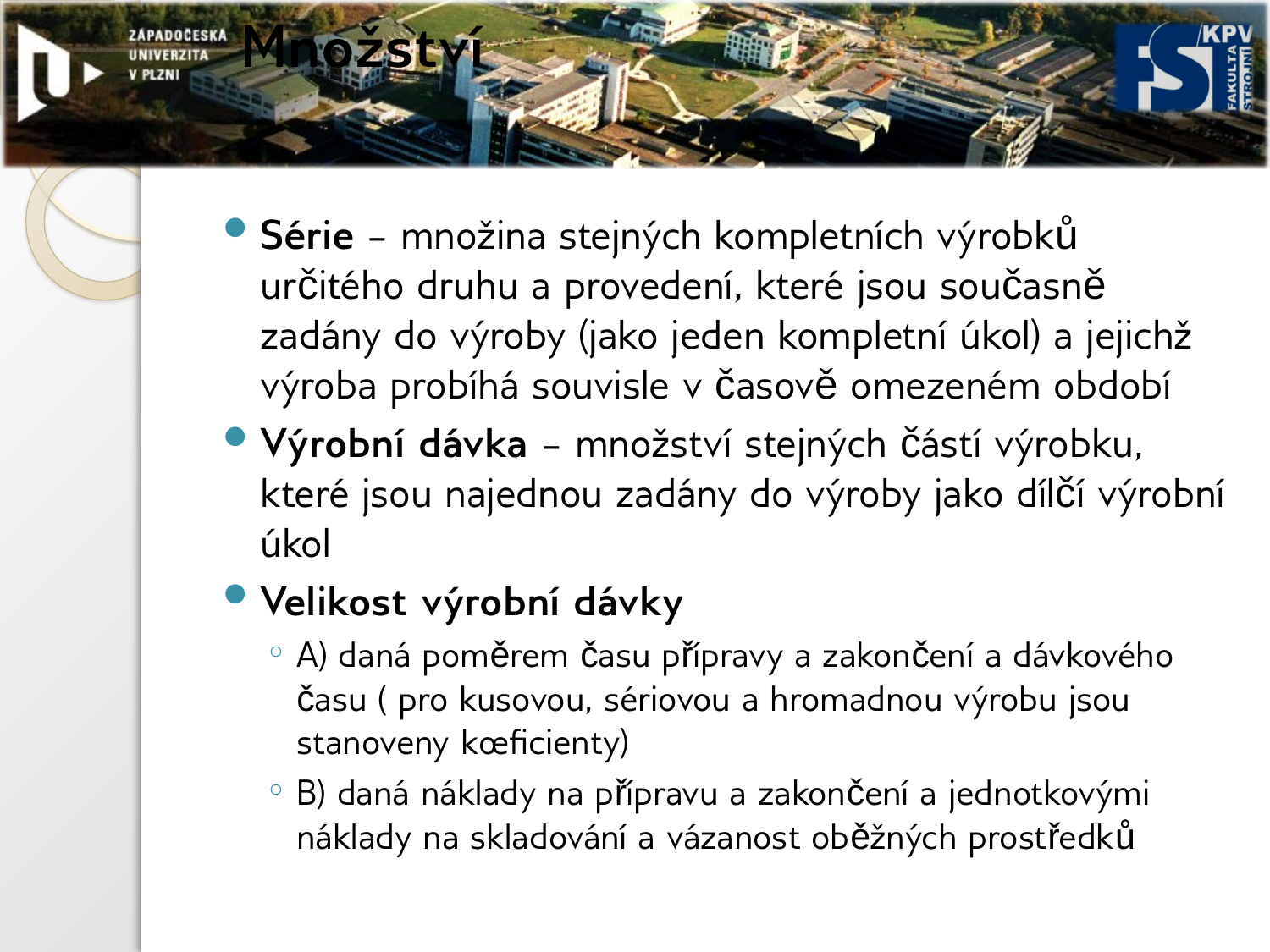

# Množství
Série – množina stejných kompletních výrobků určitého druhu a provedení, které jsou současně zadány do výroby (jako jeden kompletní úkol) a jejichž výroba probíhá souvisle v časově omezeném období
Výrobní dávka – množství stejných částí výrobku, které jsou najednou zadány do výroby jako dílčí výrobní úkol
Velikost výrobní dávky
A) daná poměrem času přípravy a zakončení a dávkového času ( pro kusovou, sériovou a hromadnou výrobu jsou stanoveny koeficienty)
B) daná náklady na přípravu a zakončení a jednotkovými náklady na skladování a vázanost oběžných prostředků